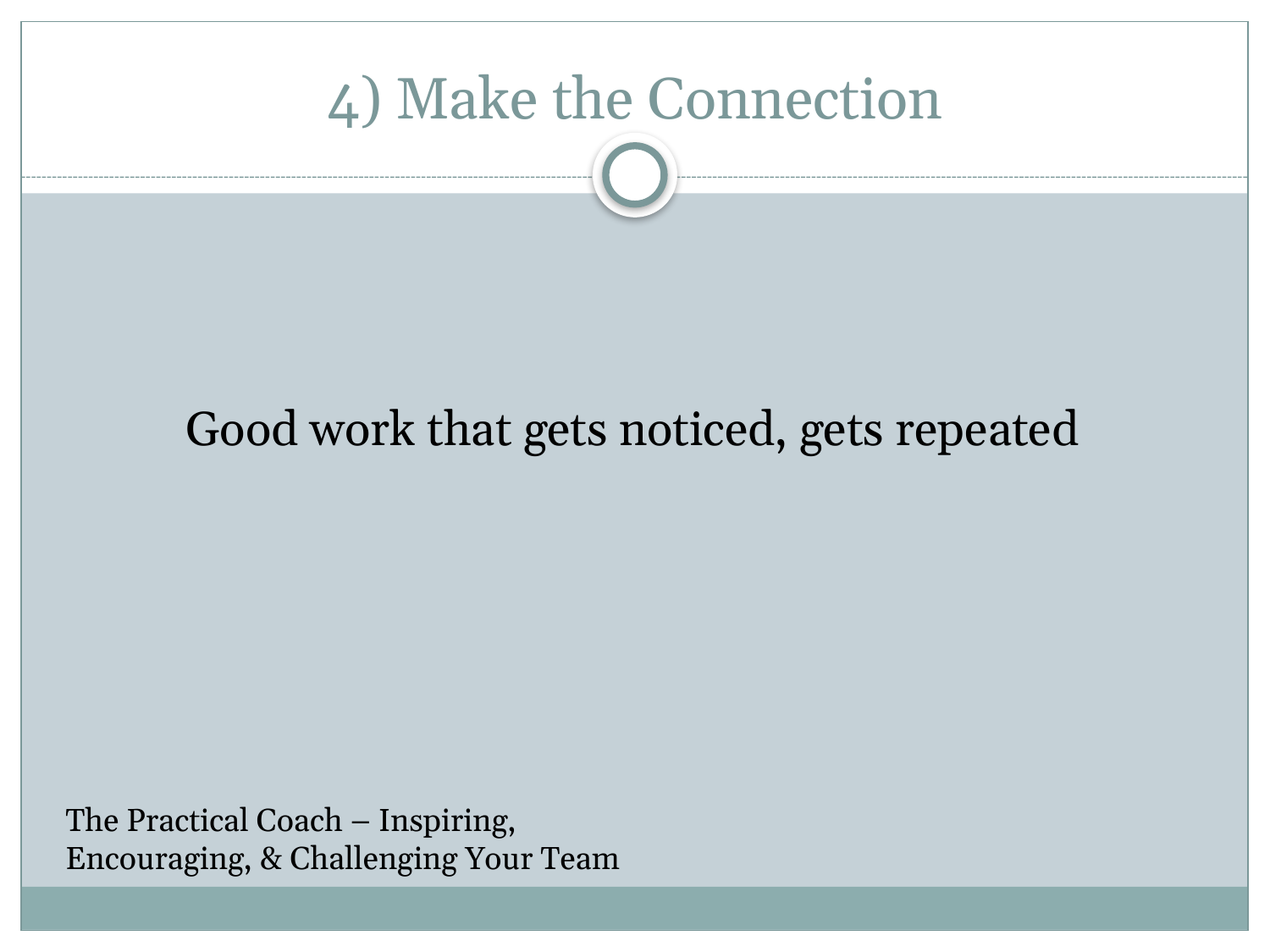

# 4) Make the Connection
Good work that gets noticed, gets repeated
The Practical Coach – Inspiring, Encouraging, & Challenging Your Team